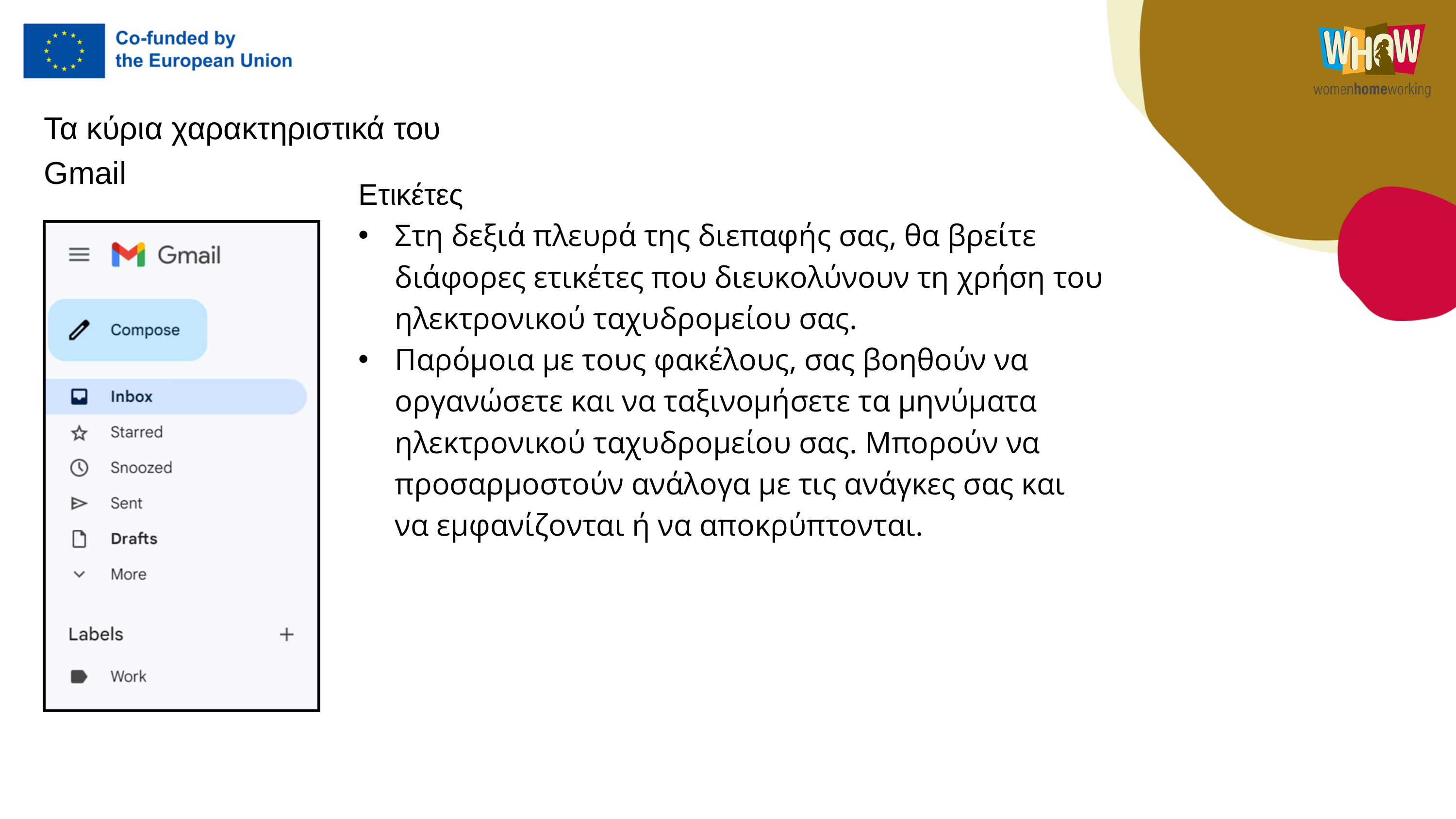

Τα κύρια χαρακτηριστικά του Gmail
Ετικέτες
Στη δεξιά πλευρά της διεπαφής σας, θα βρείτε διάφορες ετικέτες που διευκολύνουν τη χρήση του ηλεκτρονικού ταχυδρομείου σας.
Παρόμοια με τους φακέλους, σας βοηθούν να οργανώσετε και να ταξινομήσετε τα μηνύματα ηλεκτρονικού ταχυδρομείου σας. Μπορούν να προσαρμοστούν ανάλογα με τις ανάγκες σας και να εμφανίζονται ή να αποκρύπτονται.